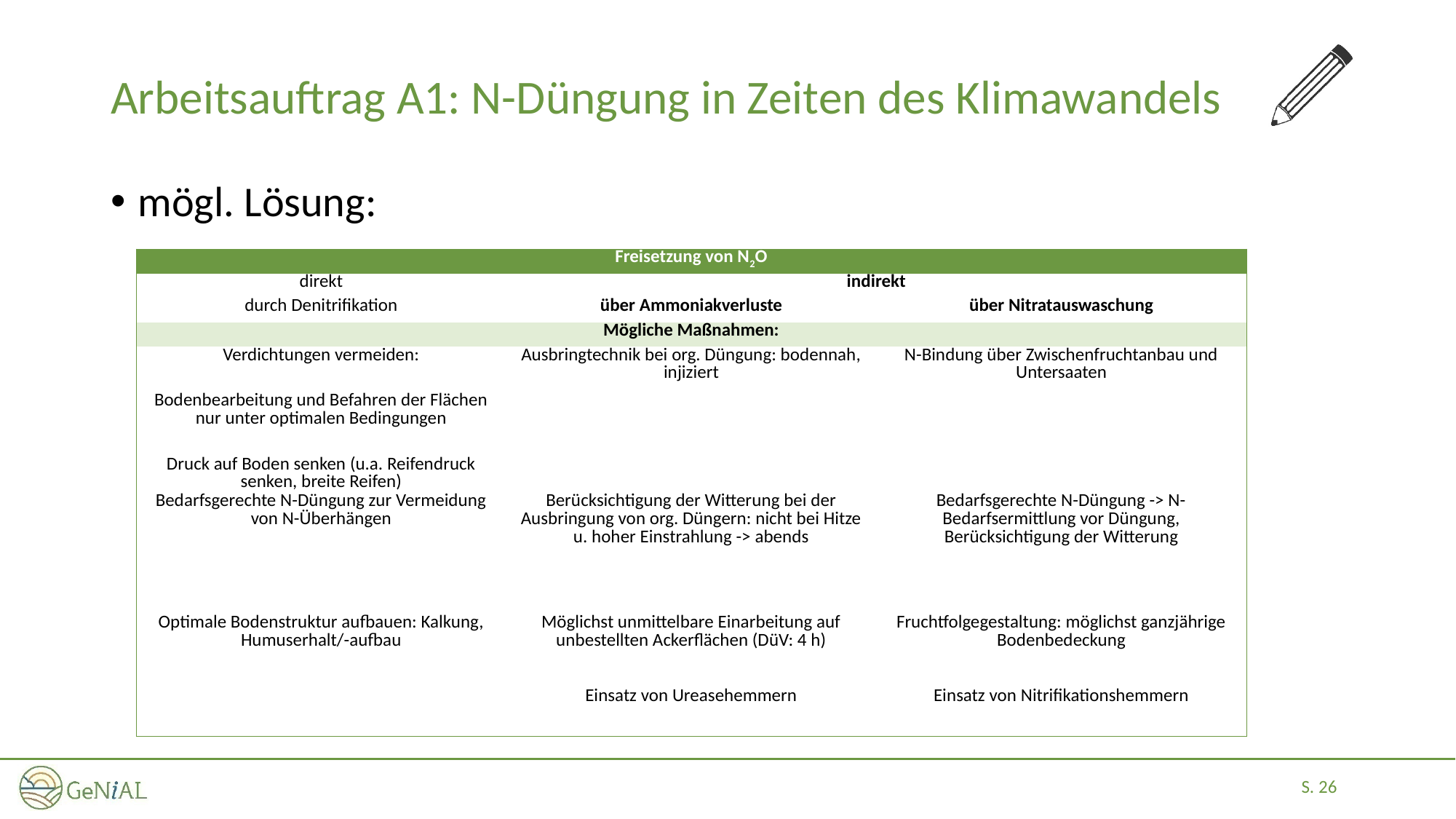

# Arbeitsauftrag A1: N-Düngung in Zeiten des Klimawandels
mögl. Lösung:
| Freisetzung von N2O |  |  |
| --- | --- | --- |
| direkt | indirekt |  |
| durch Denitrifikation | über Ammoniakverluste | über Nitratauswaschung |
| Mögliche Maßnahmen: |  |  |
| Verdichtungen vermeiden: Bodenbearbeitung und Befahren der Flächen nur unter optimalen Bedingungen Druck auf Boden senken (u.a. Reifendruck senken, breite Reifen) | Ausbringtechnik bei org. Düngung: bodennah, injiziert | N-Bindung über Zwischenfruchtanbau und Untersaaten |
| Bedarfsgerechte N-Düngung zur Vermeidung von N-Überhängen | Berücksichtigung der Witterung bei der Ausbringung von org. Düngern: nicht bei Hitze u. hoher Einstrahlung -> abends | Bedarfsgerechte N-Düngung -> N-Bedarfsermittlung vor Düngung, Berücksichtigung der Witterung |
| Optimale Bodenstruktur aufbauen: Kalkung, Humuserhalt/-aufbau | Möglichst unmittelbare Einarbeitung auf unbestellten Ackerflächen (DüV: 4 h) | Fruchtfolgegestaltung: möglichst ganzjährige Bodenbedeckung |
|  | Einsatz von Ureasehemmern | Einsatz von Nitrifikationshemmern |